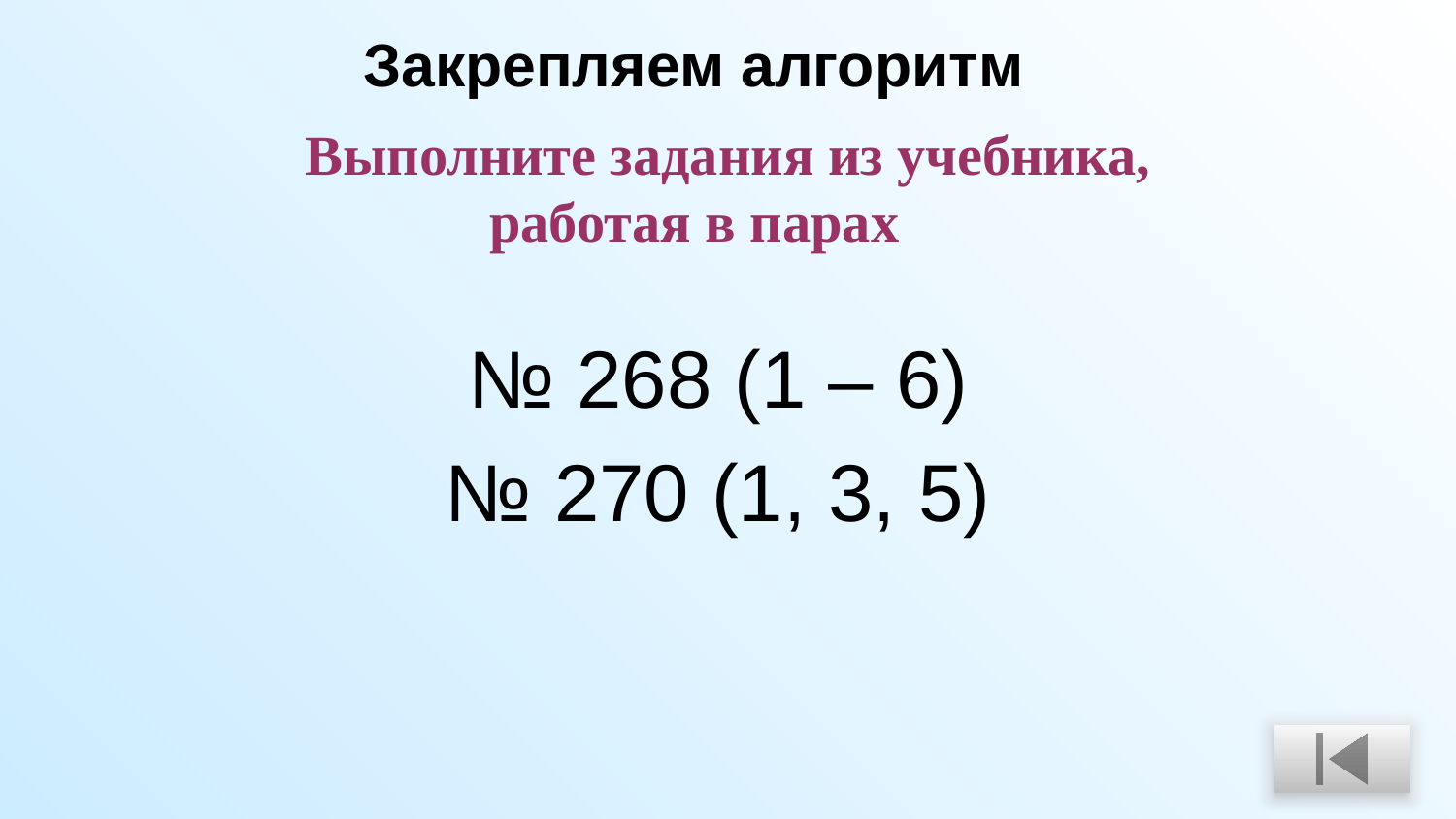

Закрепляем алгоритм

     Выполните задания из учебника,
работая в парах

№ 268 (1 – 6)
№ 270 (1, 3, 5)